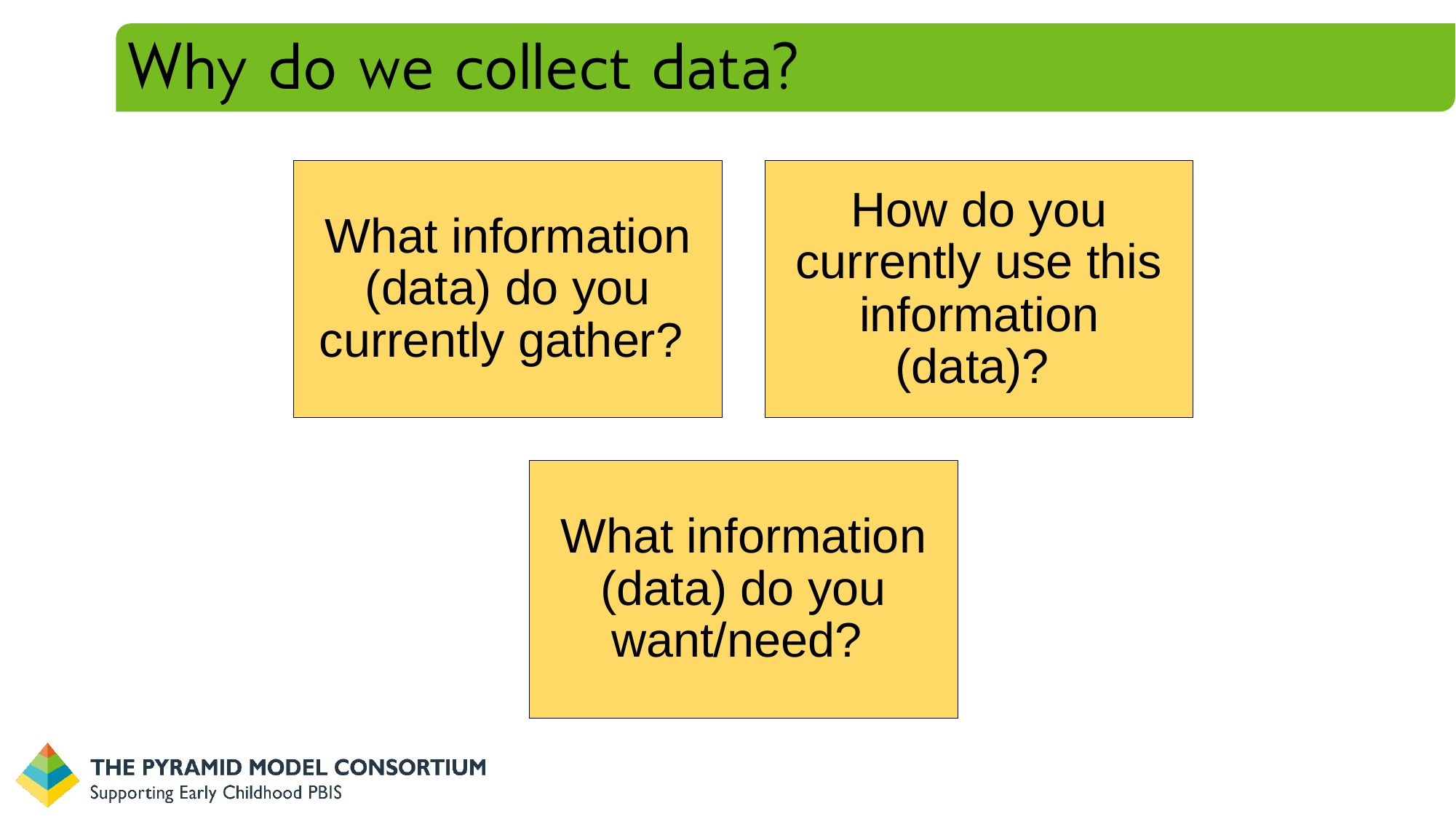

# Why do we collect data?

What information (data) do you currently gather?

How do you currently use this information (data)?

What information (data) do you want/need?